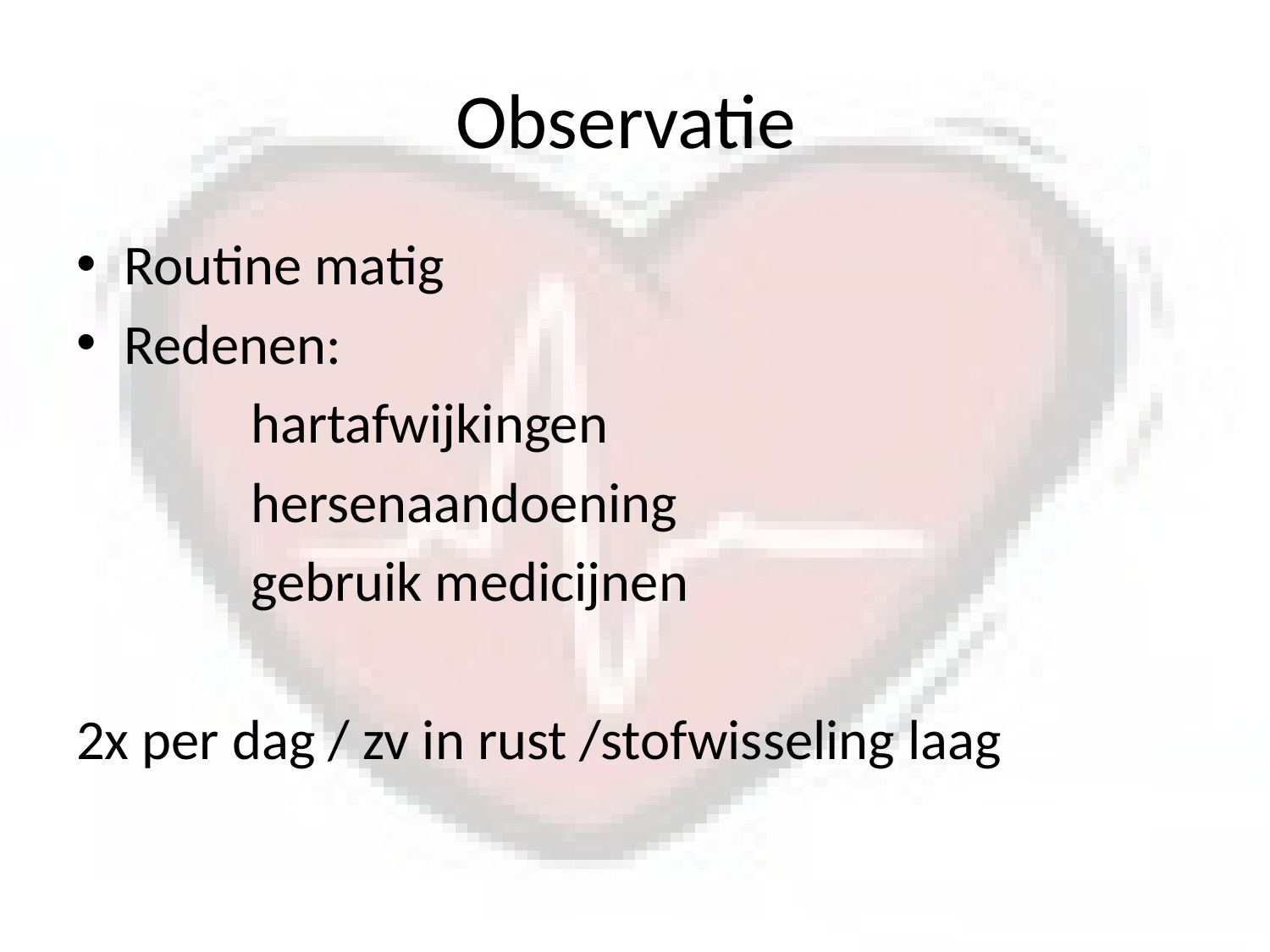

# Observatie
Routine matig
Redenen:
		hartafwijkingen
		hersenaandoening
		gebruik medicijnen

2x per dag / zv in rust /stofwisseling laag